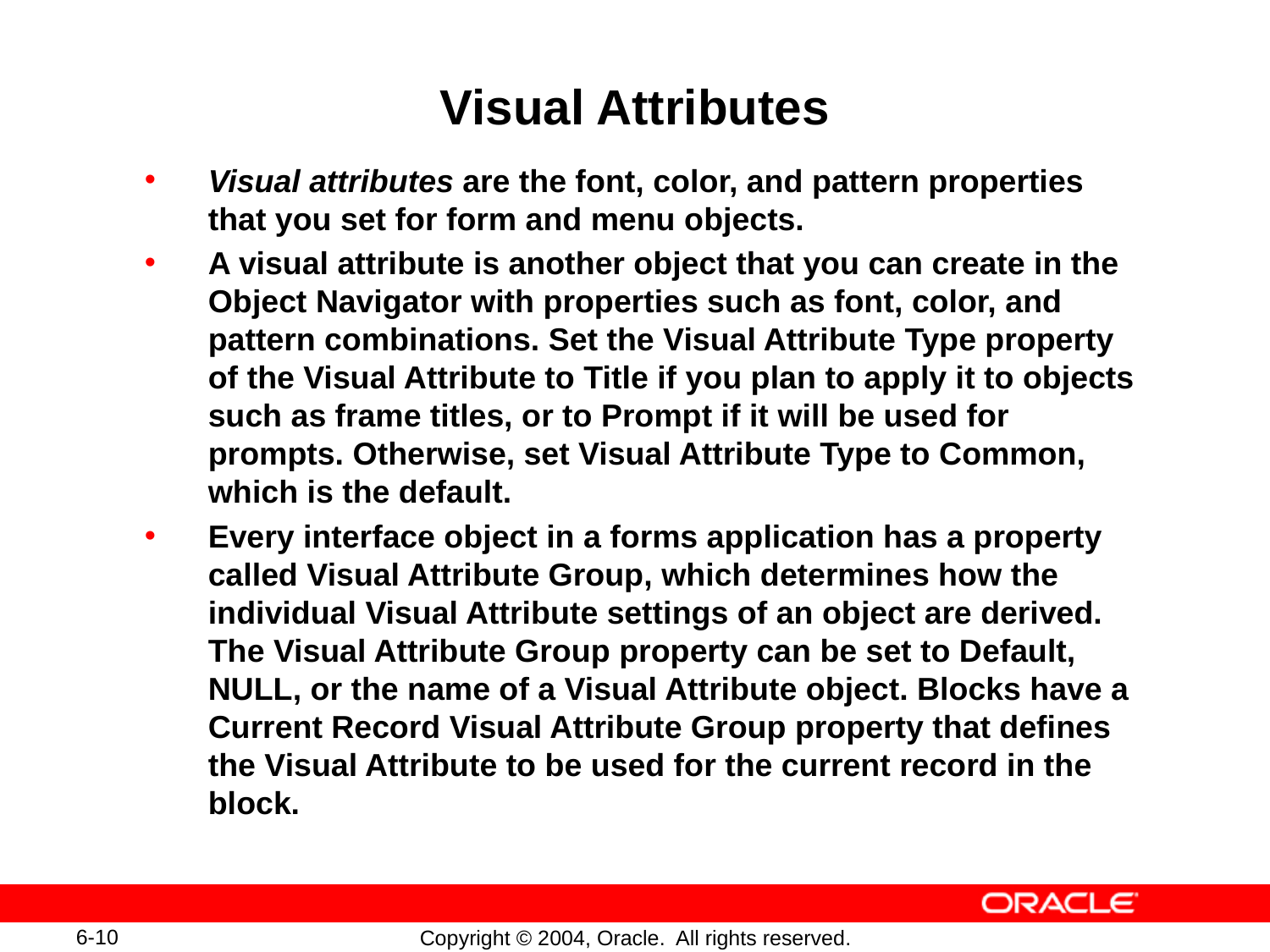

# Visual Attributes
Visual attributes are the font, color, and pattern properties that you set for form and menu objects.
A visual attribute is another object that you can create in the Object Navigator with properties such as font, color, and pattern combinations. Set the Visual Attribute Type property of the Visual Attribute to Title if you plan to apply it to objects such as frame titles, or to Prompt if it will be used for prompts. Otherwise, set Visual Attribute Type to Common, which is the default.
Every interface object in a forms application has a property called Visual Attribute Group, which determines how the individual Visual Attribute settings of an object are derived. The Visual Attribute Group property can be set to Default, NULL, or the name of a Visual Attribute object. Blocks have a Current Record Visual Attribute Group property that defines the Visual Attribute to be used for the current record in the block.